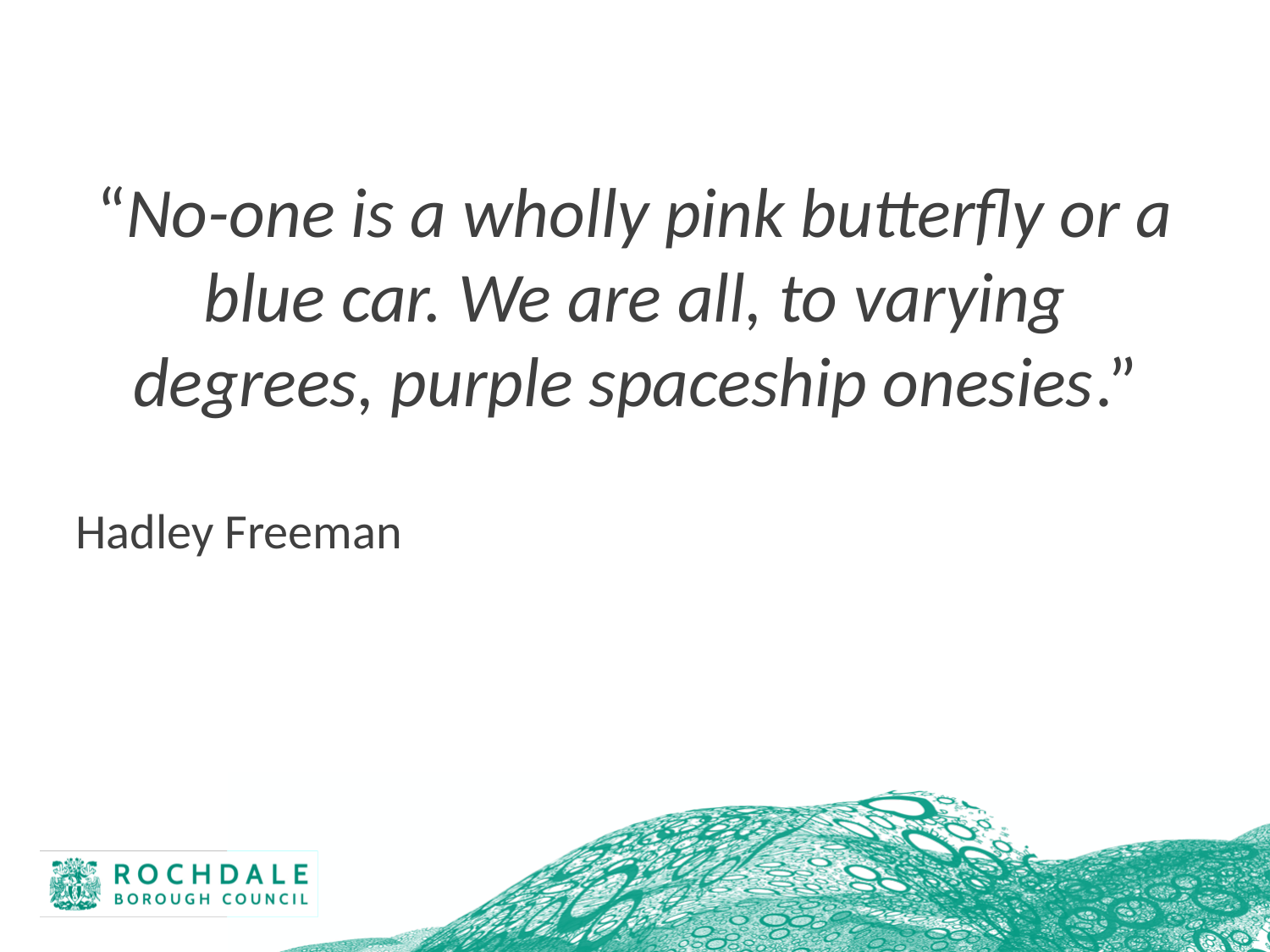

#
“No-one is a wholly pink butterfly or a blue car. We are all, to varying degrees, purple spaceship onesies.”

Hadley Freeman